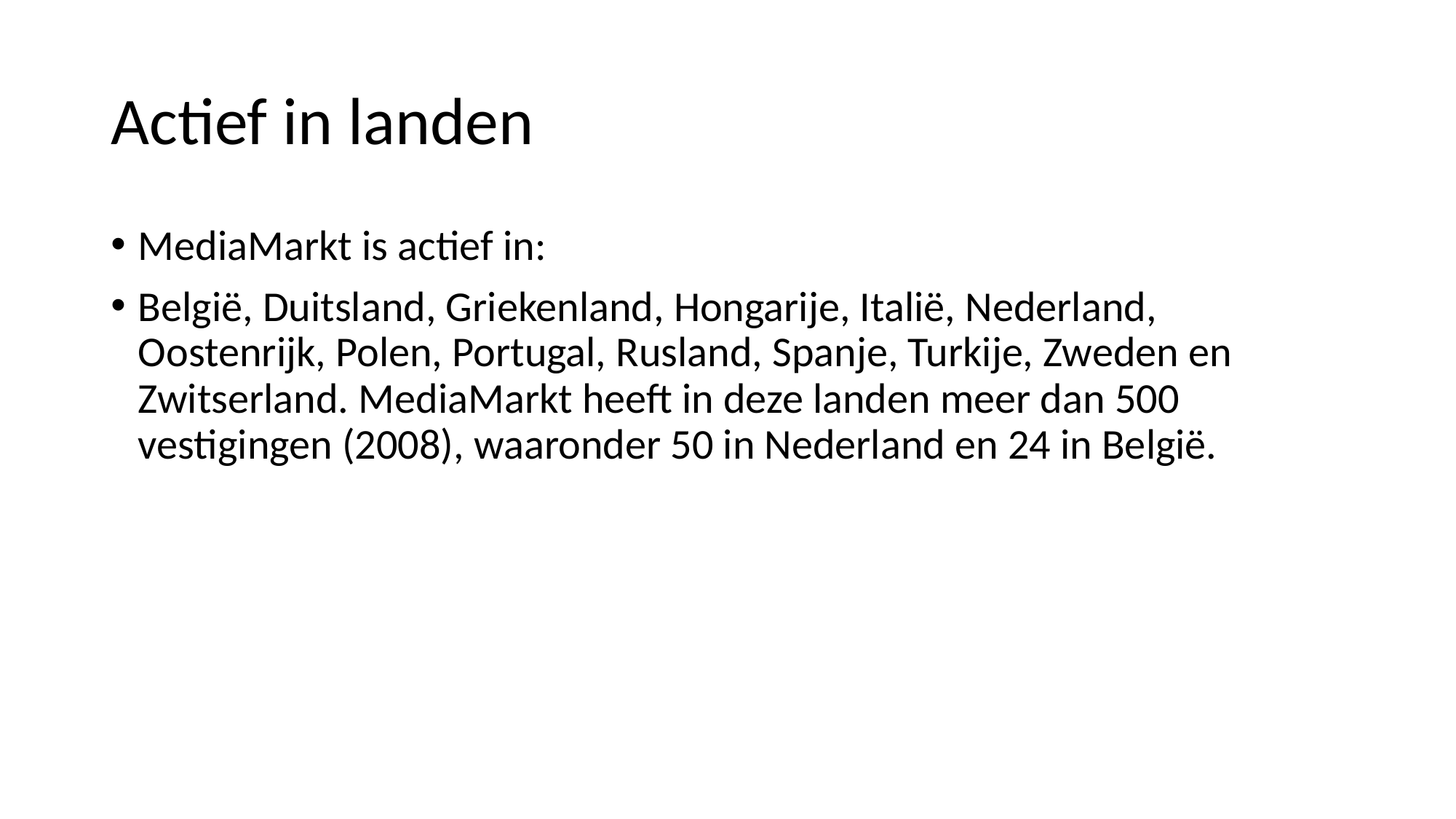

# Actief in landen
MediaMarkt is actief in:
België, Duitsland, Griekenland, Hongarije, Italië, Nederland, Oostenrijk, Polen, Portugal, Rusland, Spanje, Turkije, Zweden en Zwitserland. MediaMarkt heeft in deze landen meer dan 500 vestigingen (2008), waaronder 50 in Nederland en 24 in België.